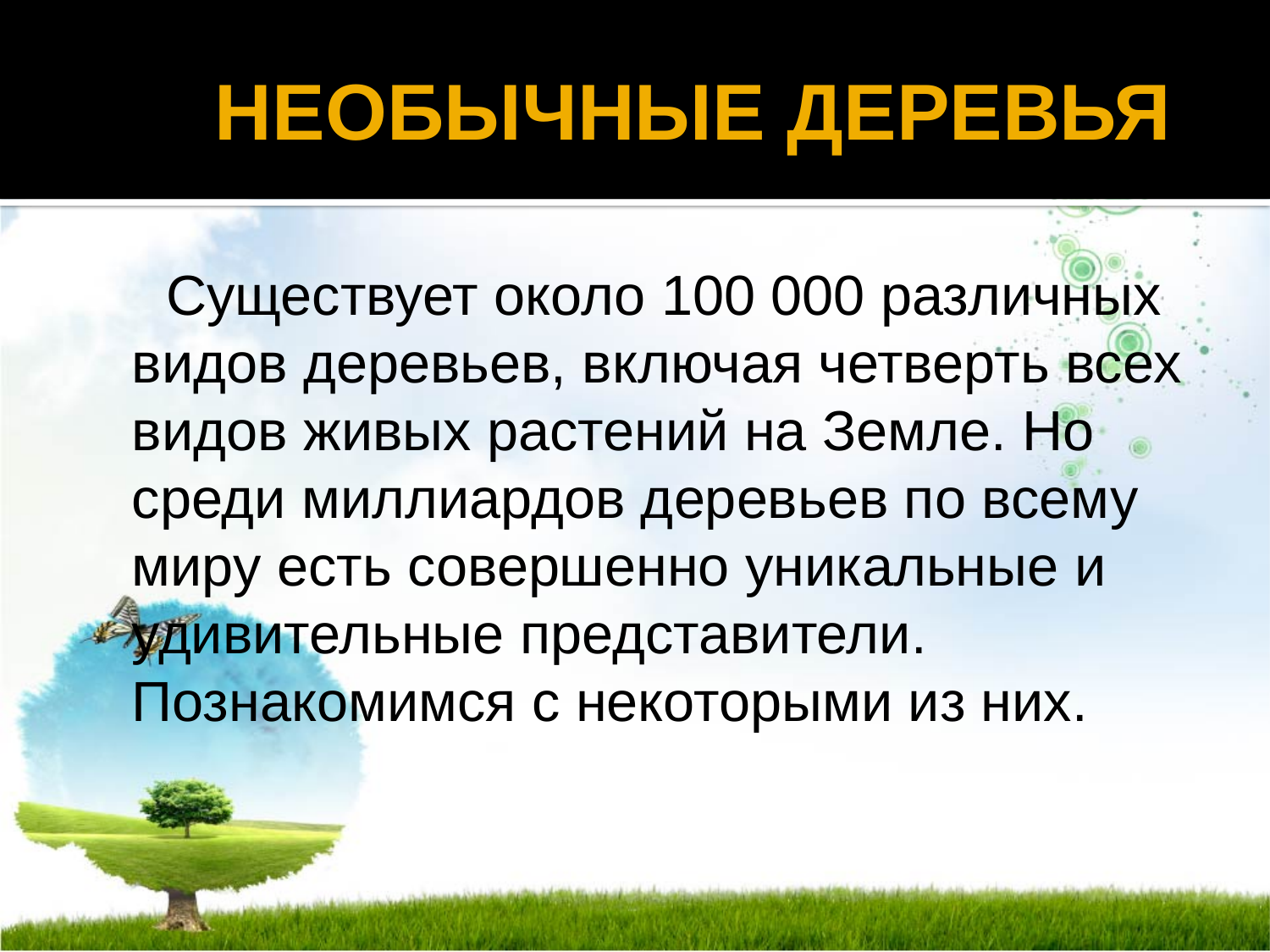

# НЕОБЫЧНЫЕ ДЕРЕВЬЯ
     Существует около 100 000 различных видов деревьев, включая четверть всех видов живых растений на Земле. Но среди миллиардов деревьев по всему миру есть совершенно уникальные и удивительные представители. Познакомимся с некоторыми из них.